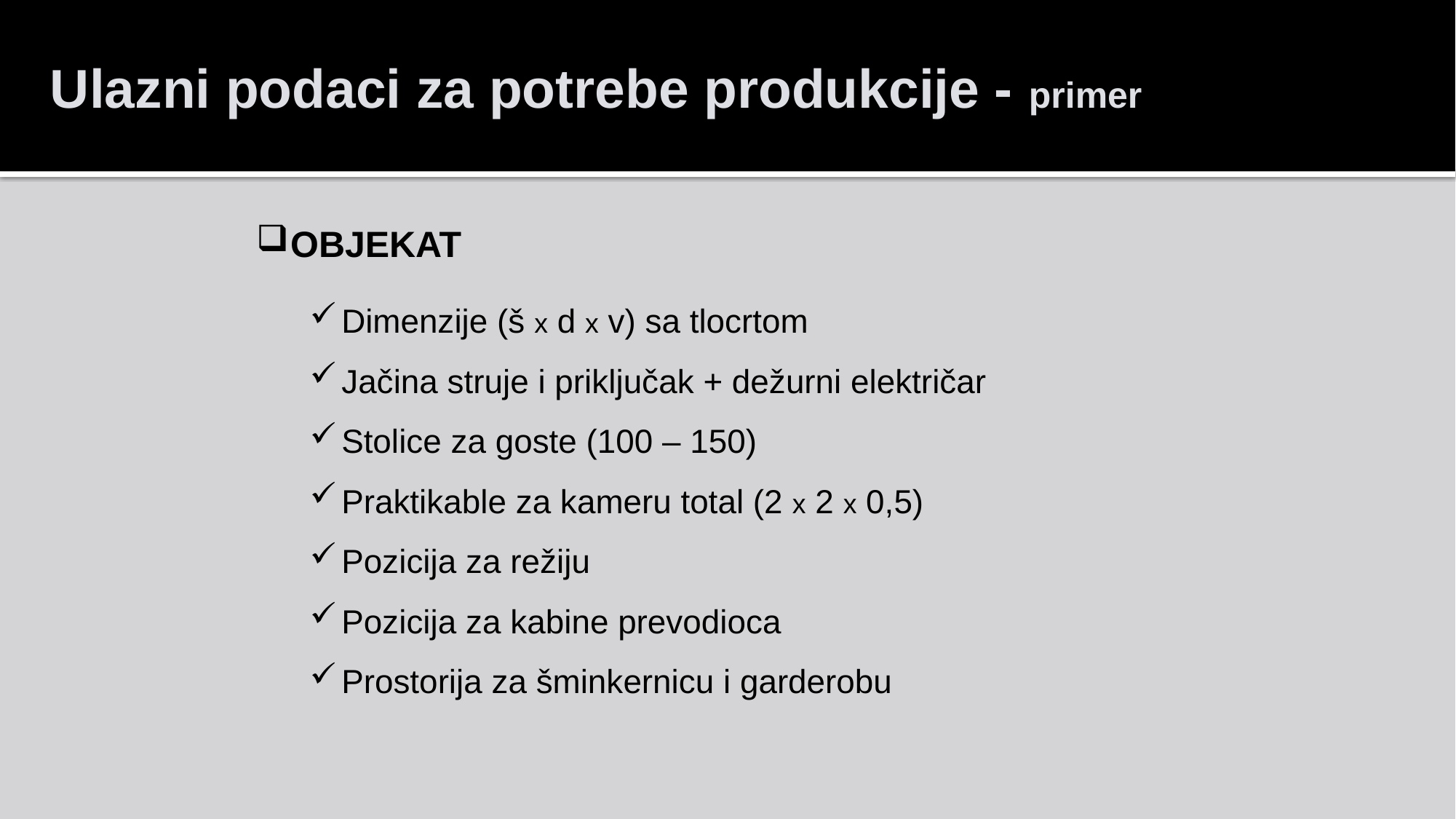

Ulazni podaci za potrebe produkcije - primer

OBJEKAT
Dimenzije (š x d x v) sa tlocrtom
Jačina struje i priključak + dežurni električar
Stolice za goste (100 – 150)
Praktikable za kameru total (2 x 2 x 0,5)
Pozicija za režiju
Pozicija za kabine prevodioca
Prostorija za šminkernicu i garderobu